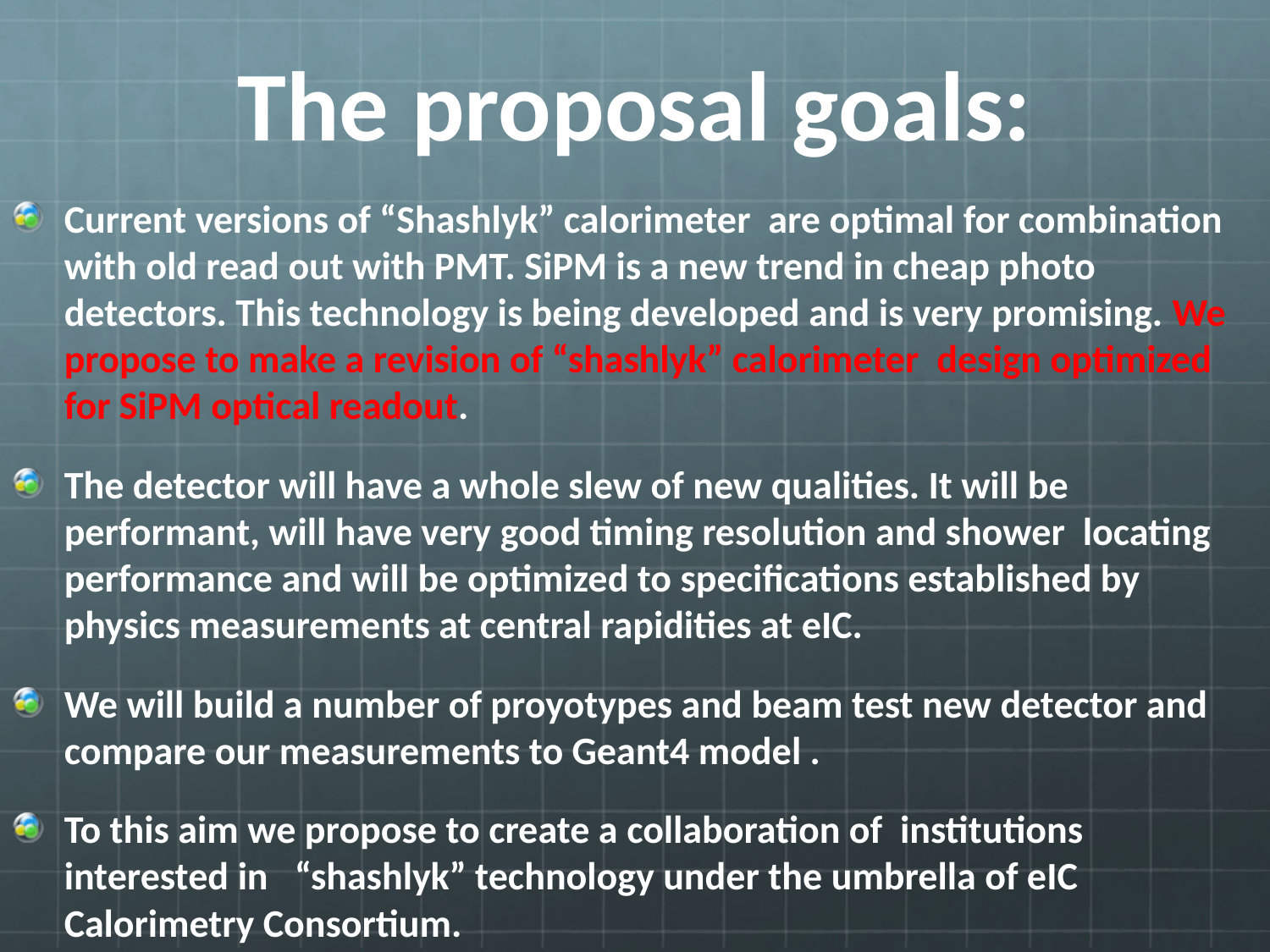

# The proposal goals:
Current versions of “Shashlyk” calorimeter  are optimal for combination with old read out with PMT. SiPM is a new trend in cheap photo detectors. This technology is being developed and is very promising. We propose to make a revision of “shashlyk” calorimeter  design optimized for SiPM optical readout.
The detector will have a whole slew of new qualities. It will be performant, will have very good timing resolution and shower  locating performance and will be optimized to specifications established by physics measurements at central rapidities at eIC.
We will build a number of proyotypes and beam test new detector and compare our measurements to Geant4 model .
To this aim we propose to create a collaboration of  institutions interested in   “shashlyk” technology under the umbrella of eIC Calorimetry Consortium.